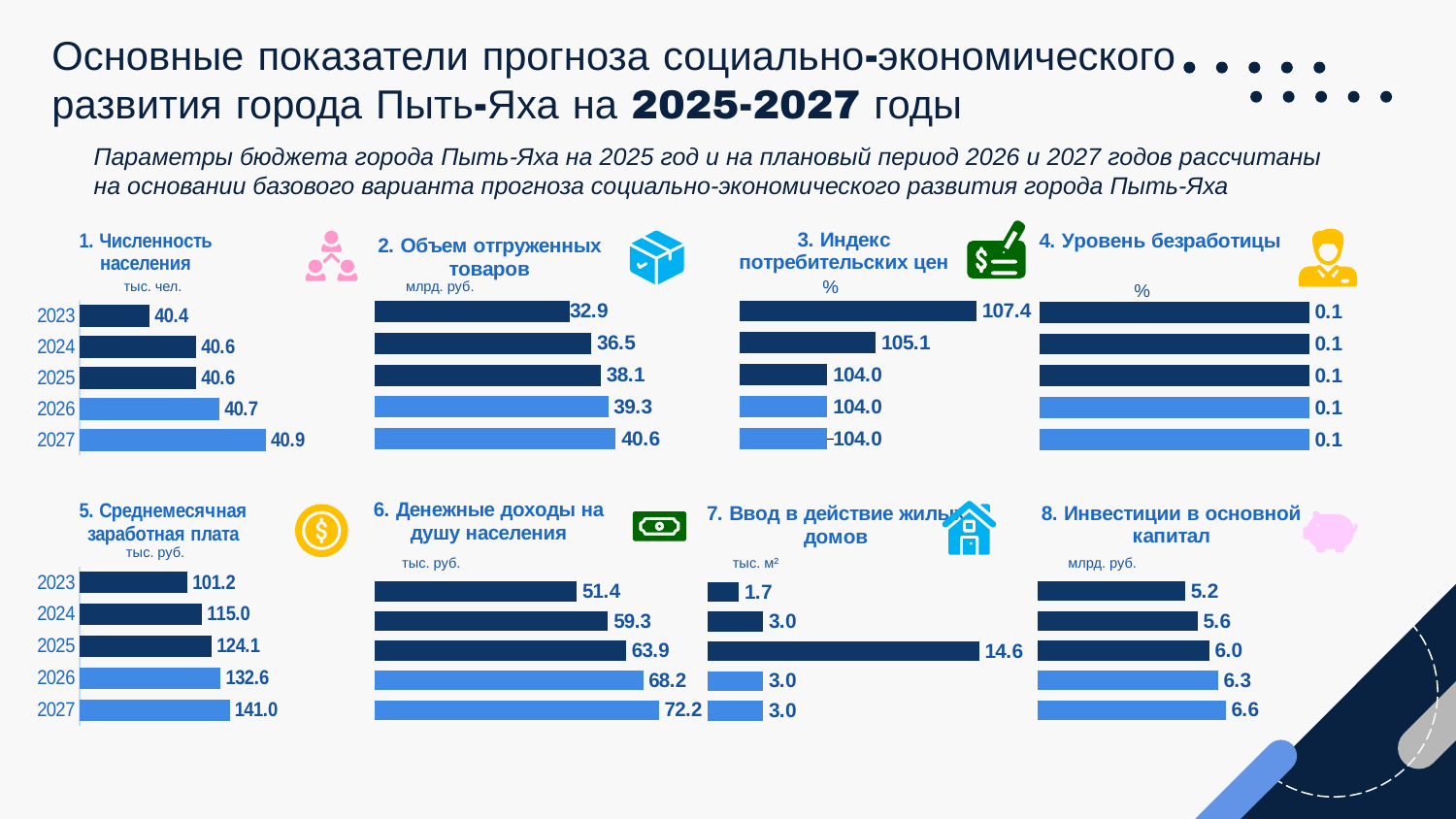

# Основные показатели прогноза социально-экономического развития города Пыть-Яха на 2025-2027 годы
Параметры бюджета города Пыть-Яха на 2025 год и на плановый период 2026 и 2027 годов рассчитаны на основании базового варианта прогноза социально-экономического развития города Пыть-Яха

### Chart: 3. Индекс потребительских цен

| Category | % |
|---|---|
| 2027 | 104.0 |
| 2026 | 104.0 |
| 2025 | 104.0 |
| 2024 | 105.1 |
| 2023 | 107.4 |

### Chart: 2. Объем отгруженных товаров

| Category | тыс. человек |
|---|---|
| 2027 | 40.6 |
| 2026 | 39.3 |
| 2025 | 38.1 |
| 2024 | 36.5 |
| 2023 | 32.9 |

### Chart: 1. Численность населения

| Category | тыс. человек |
|---|---|
| 2027 | 40.9 |
| 2026 | 40.7 |
| 2025 | 40.6 |
| 2024 | 40.6 |
| 2023 | 40.4 |

### Chart: 4. Уровень безработицы

| Category | % |
|---|---|
| 2027 | 0.1 |
| 2026 | 0.1 |
| 2025 | 0.1 |
| 2024 | 0.1 |
| 2023 | 0.1 |

%
тыс. чел.
 млрд. руб.
%

### Chart: 8. Инвестиции в основной капитал

| Category | млрд. руб. |
|---|---|
| 2027 | 6.576 |
| 2026 | 6.304 |
| 2025 | 6.004 |
| 2024 | 5.591 |
| 2023 | 5.157 |

### Chart: 6. Денежные доходы на душу населения

| Category | тыс. руб. |
|---|---|
| 2027 | 72.2 |
| 2026 | 68.2 |
| 2025 | 63.9 |
| 2024 | 59.3 |
| 2023 | 51.4 |

### Chart: 7. Ввод в действие жилых домов

| Category | тыс. кв. м. |
|---|---|
| 2027 | 3.0 |
| 2026 | 3.0 |
| 2025 | 14.6 |
| 2024 | 3.0 |
| 2023 | 1.7 |

### Chart: 5. Среднемесячная заработная плата

| Category | тыс. рублей |
|---|---|
| 2027 | 141.0 |
| 2026 | 132.6 |
| 2025 | 124.1 |
| 2024 | 115.0 |
| 2023 | 101.2 |

 тыс. руб.
 тыс. руб.
 млрд. руб.
 тыс. м²